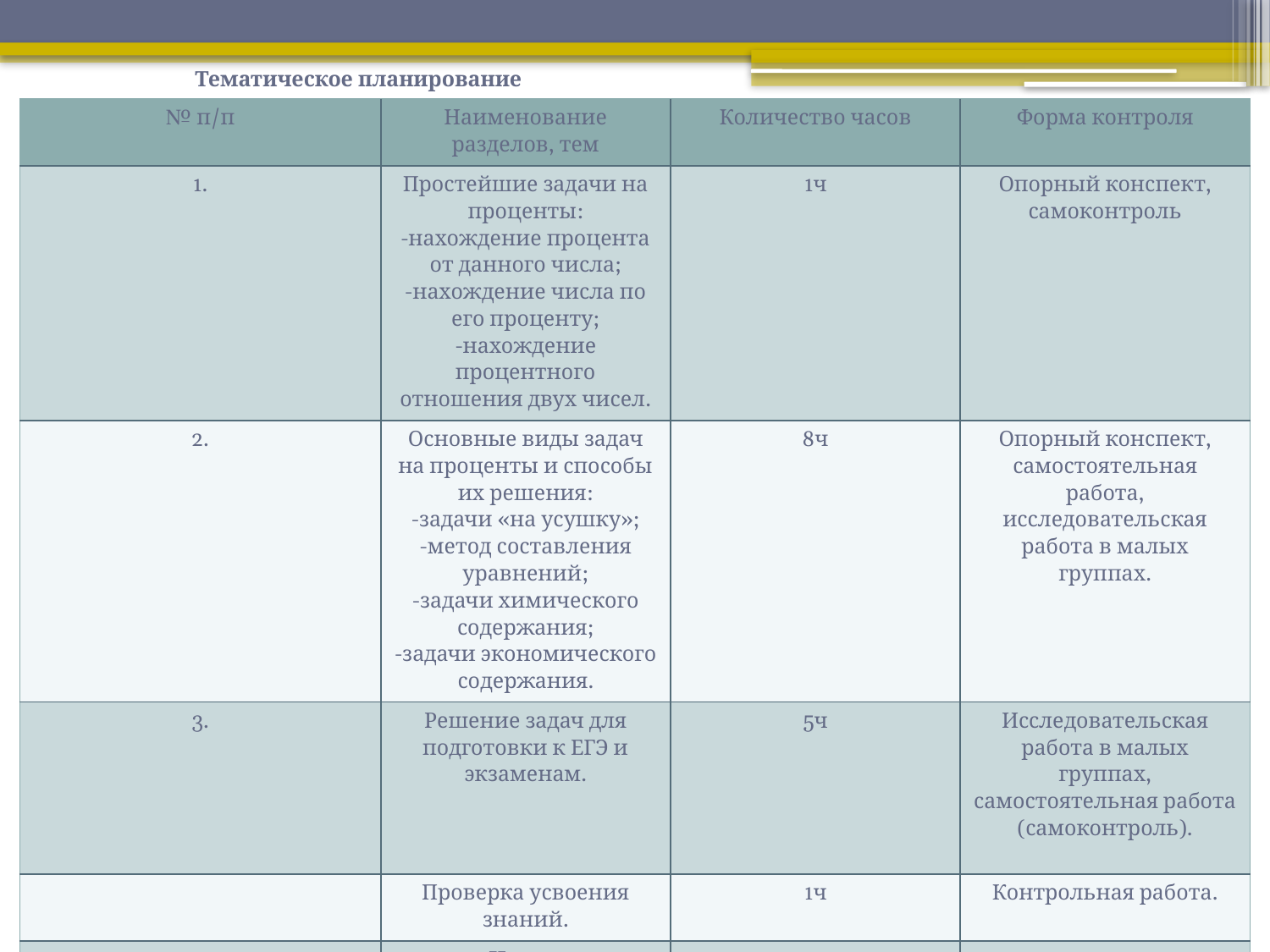

Тематическое планирование
| № п/п | Наименование разделов, тем | Количество часов | Форма контроля |
| --- | --- | --- | --- |
| 1. | Простейшие задачи на проценты: -нахождение процента от данного числа; -нахождение числа по его проценту; -нахождение процентного отношения двух чисел. | 1ч | Опорный конспект, самоконтроль |
| 2. | Основные виды задач на проценты и способы их решения: -задачи «на усушку»; -метод составления уравнений; -задачи химического содержания; -задачи экономического содержания. | 8ч | Опорный конспект, самостоятельная работа, исследовательская работа в малых группах. |
| 3. | Решение задач для подготовки к ЕГЭ и экзаменам. | 5ч | Исследовательская работа в малых группах, самостоятельная работа (самоконтроль). |
|  | Проверка усвоения знаний. | 1ч | Контрольная работа. |
|  | Итого: | 15 ч |  |